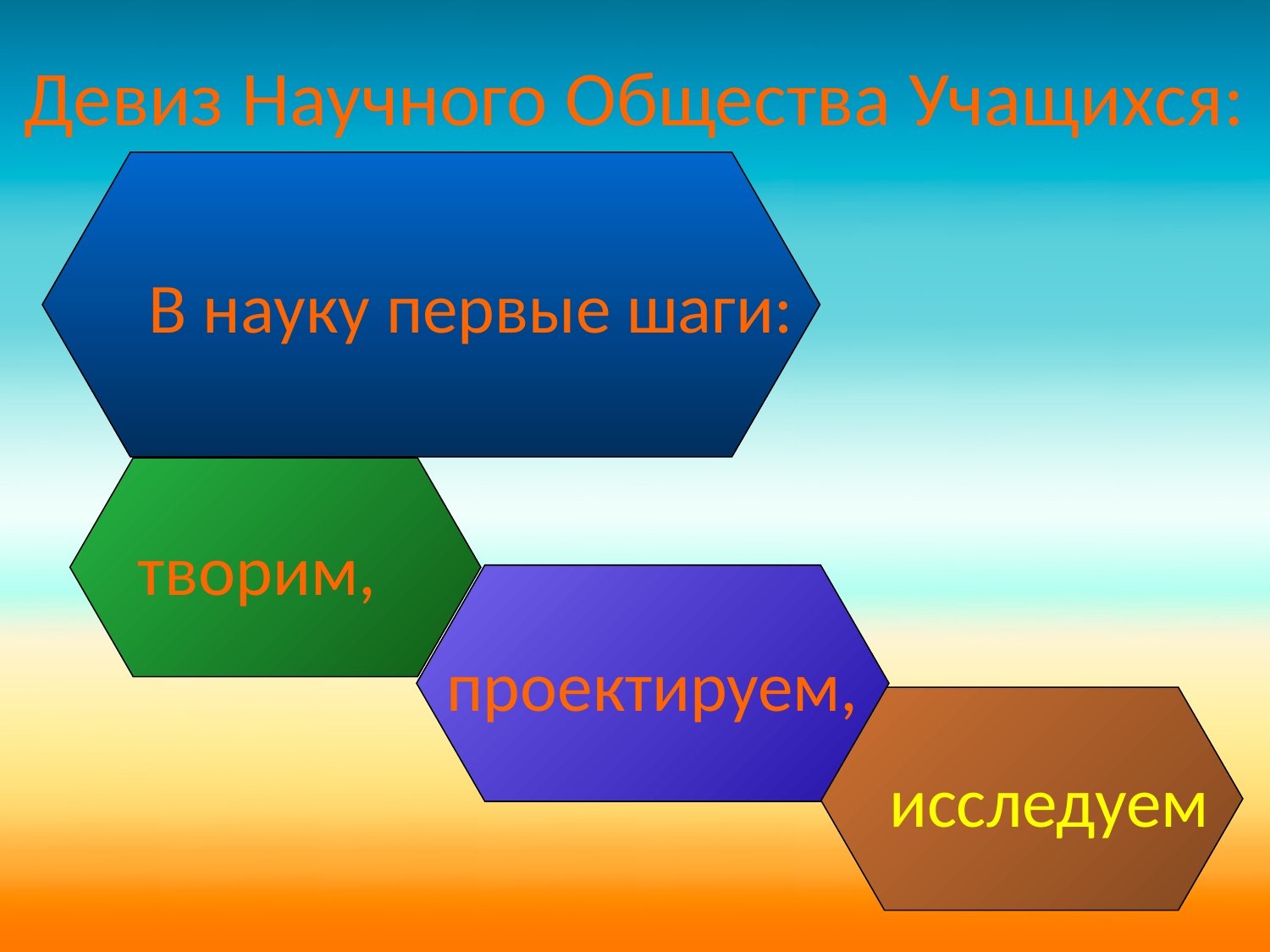

# Девиз Научного Общества Учащихся:
В науку первые шаги:
творим,
проектируем,
исследуем